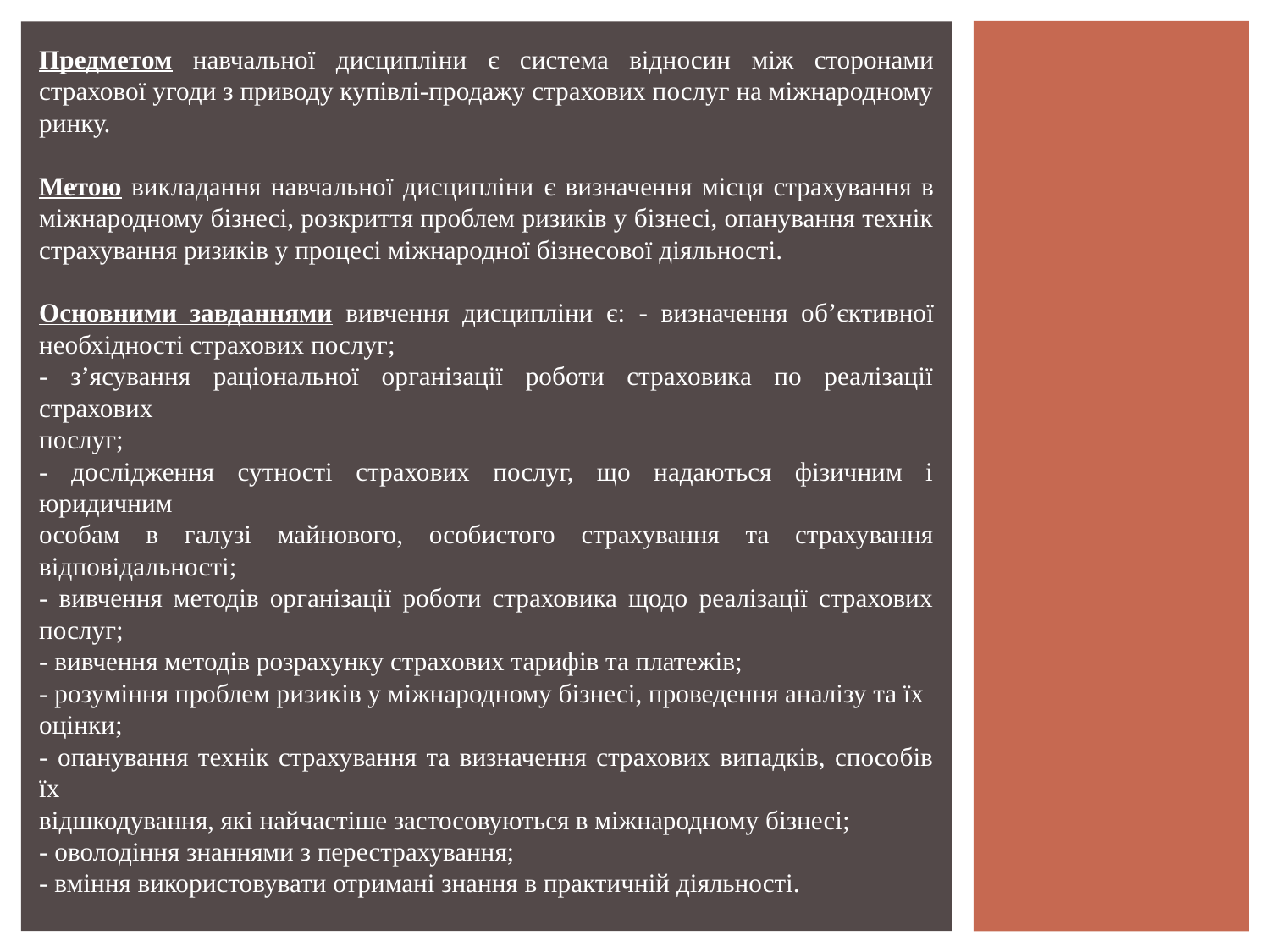

Предметом навчальної дисципліни є система відносин між сторонами страхової угоди з приводу купівлі-продажу страхових послуг на міжнародному ринку.
Метою викладання навчальної дисципліни є визначення місця страхування в міжнародному бізнесі, розкриття проблем ризиків у бізнесі, опанування технік страхування ризиків у процесі міжнародної бізнесової діяльності.
Основними завданнями вивчення дисципліни є: - визначення об’єктивної необхідності страхових послуг;
- з’ясування раціональної організації роботи страховика по реалізації страхових
послуг;
- дослідження сутності страхових послуг, що надаються фізичним і юридичним
особам в галузі майнового, особистого страхування та страхування відповідальності;
- вивчення методів організації роботи страховика щодо реалізації страхових послуг;
- вивчення методів розрахунку страхових тарифів та платежів;
- розуміння проблем ризиків у міжнародному бізнесі, проведення аналізу та їх
оцінки;
- опанування технік страхування та визначення страхових випадків, способів їх
відшкодування, які найчастіше застосовуються в міжнародному бізнесі;
- оволодіння знаннями з перестрахування;
- вміння використовувати отримані знання в практичній діяльності.